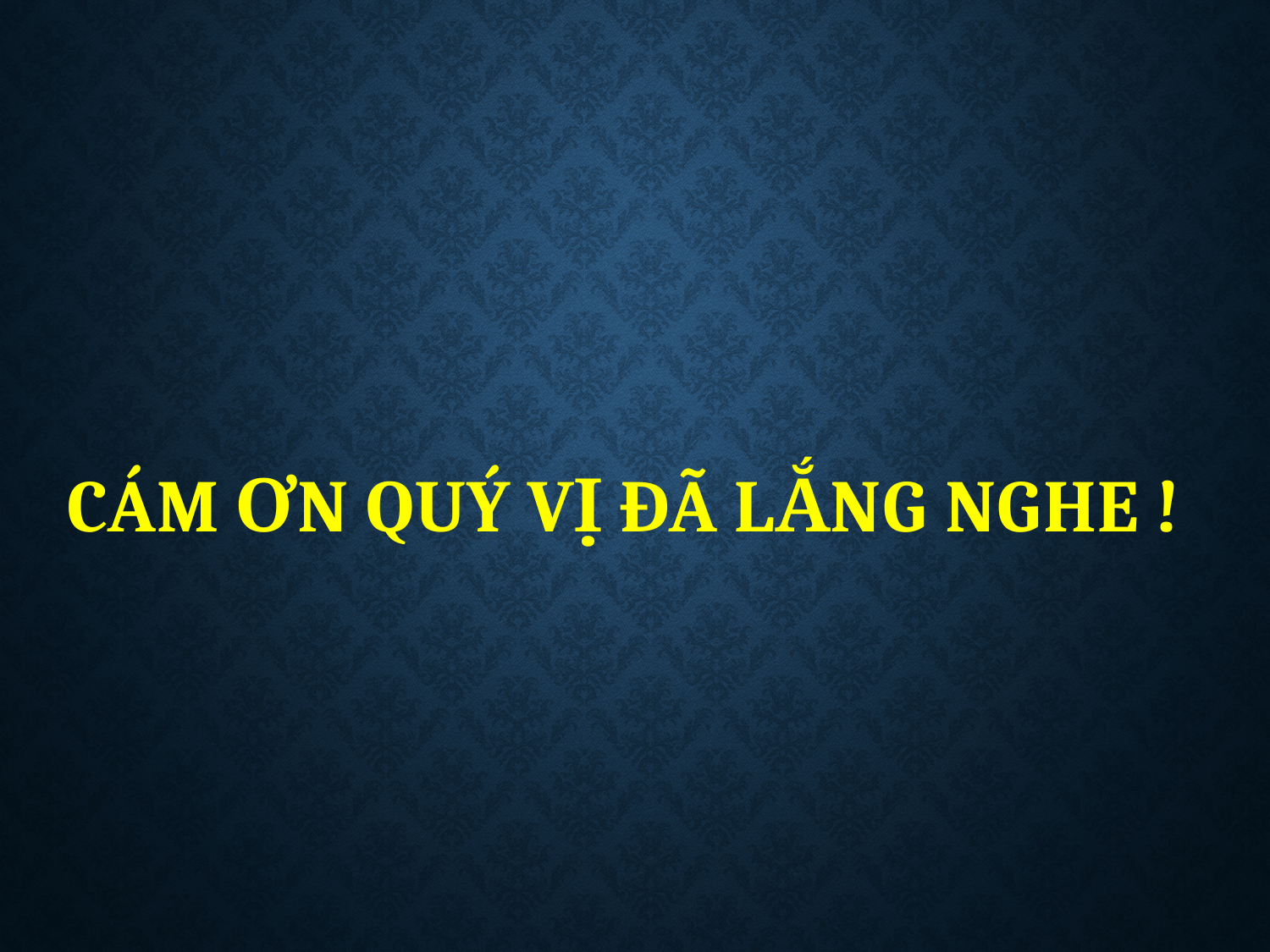

CÁM ƠN QUÝ VỊ ĐÃ LẮNG NGHE !